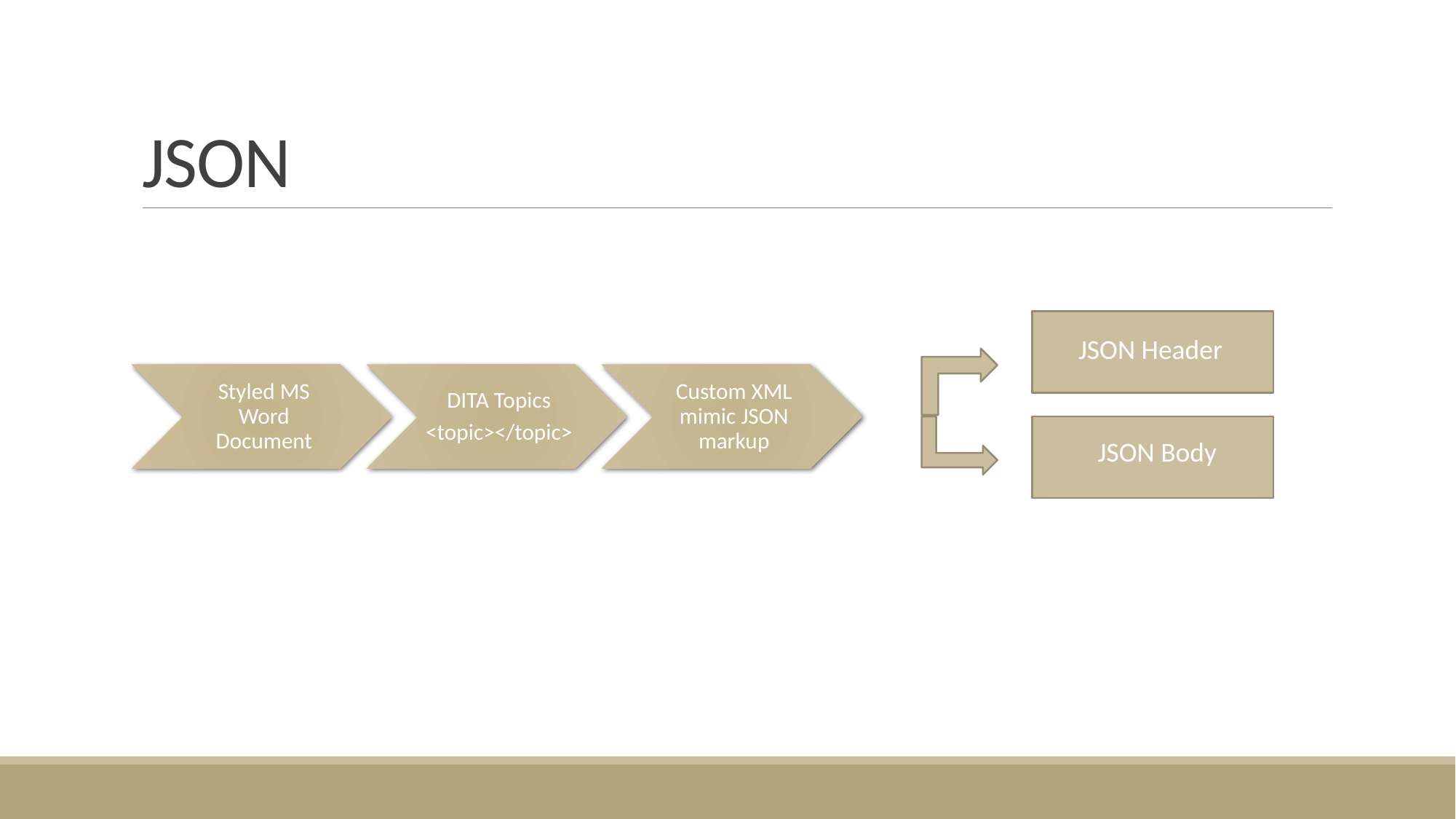

# JSON
Styled MS Word Document
DITA Topics
<topic></topic>
Custom XML mimic JSON markup

JSON Header

JSON Body